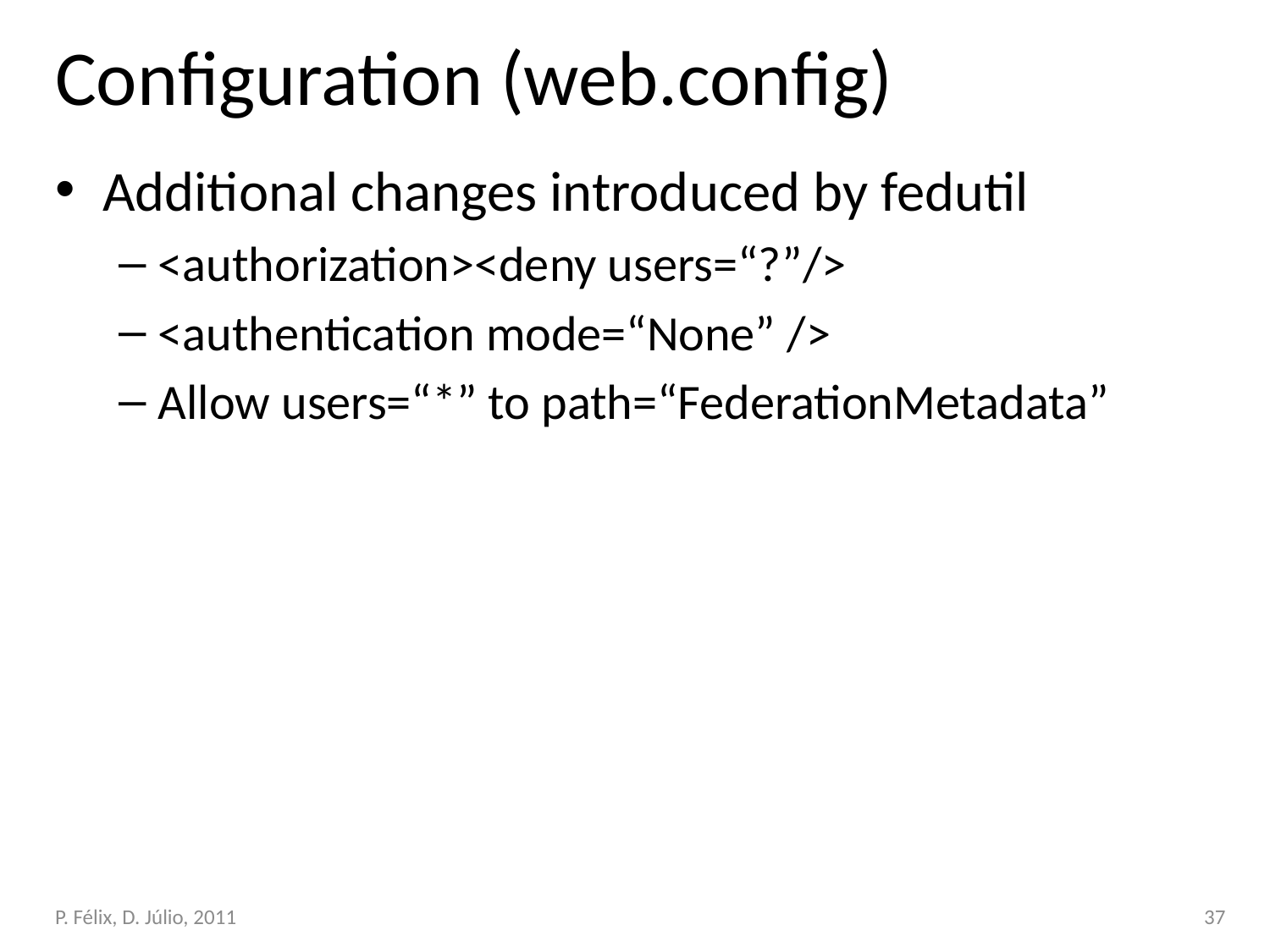

# Configuration (web.config)
Additional changes introduced by fedutil
<authorization><deny users=“?”/>
<authentication mode=“None” />
Allow users=“*” to path=“FederationMetadata”
P. Félix, D. Júlio, 2011
37